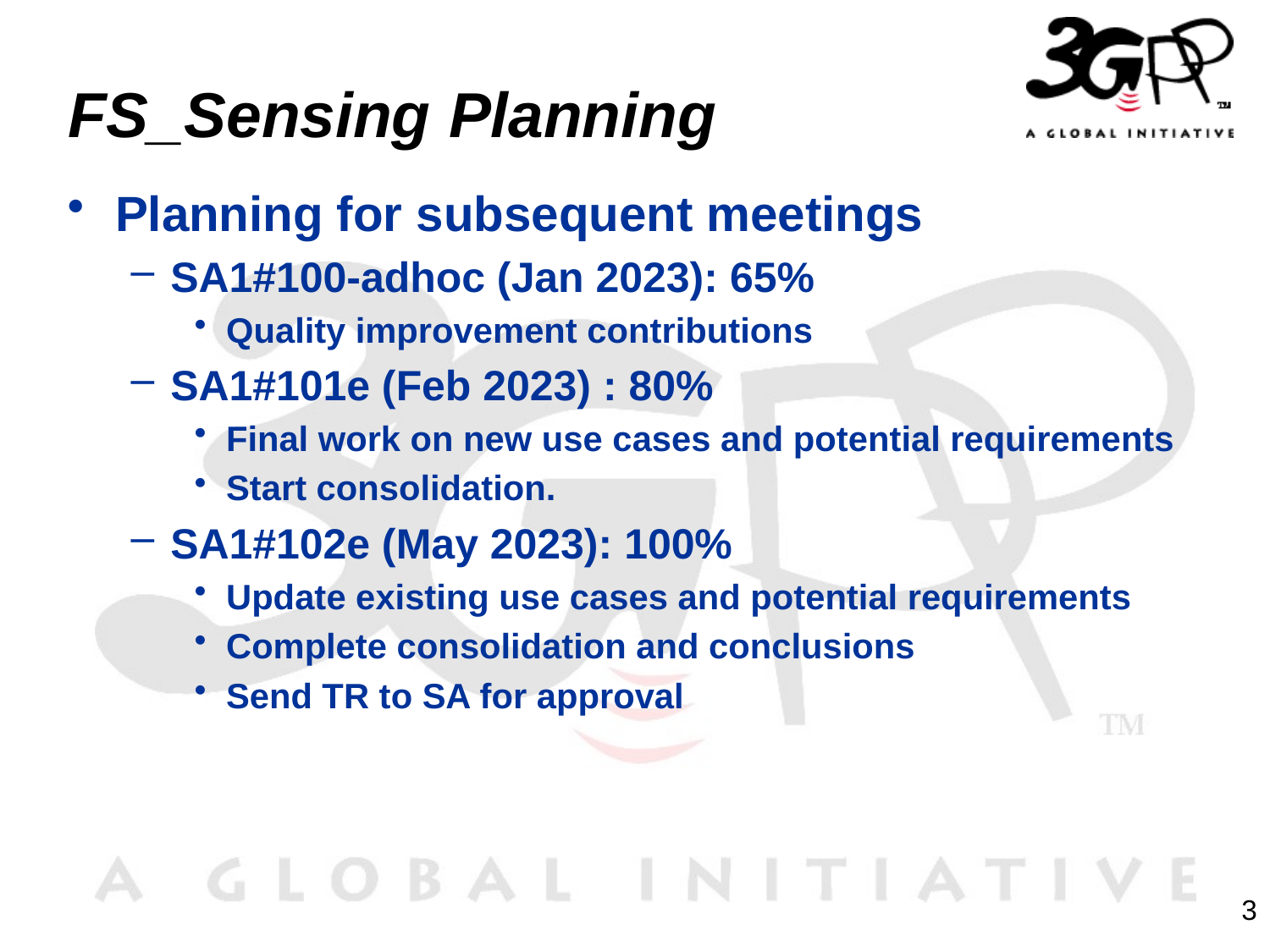

# FS_Sensing Planning
Planning for subsequent meetings
SA1#100-adhoc (Jan 2023): 65%
Quality improvement contributions
SA1#101e (Feb 2023) : 80%
Final work on new use cases and potential requirements
Start consolidation.
SA1#102e (May 2023): 100%
Update existing use cases and potential requirements
Complete consolidation and conclusions
Send TR to SA for approval
3